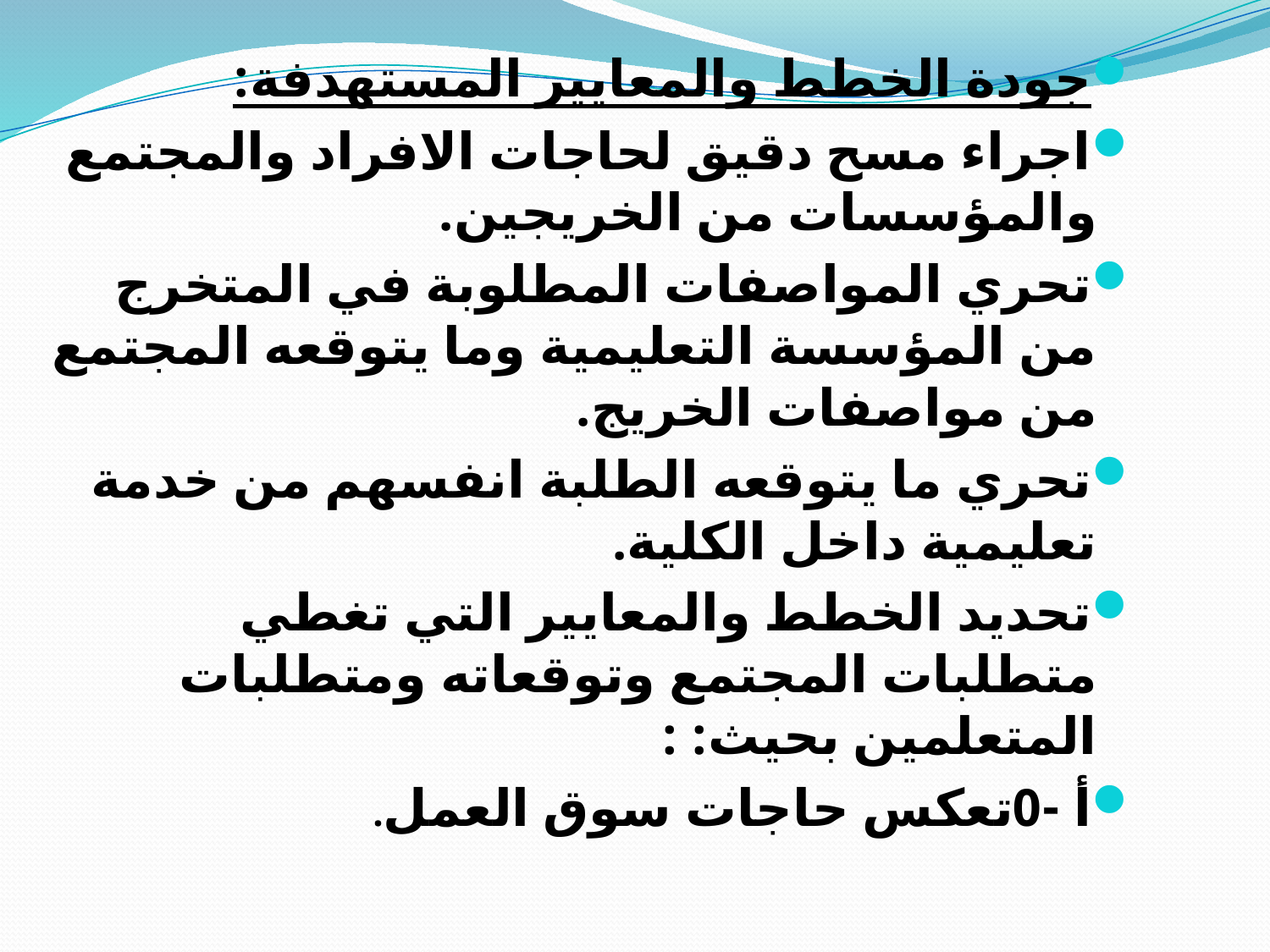

جودة الخطط والمعايير المستهدفة:
اجراء مسح دقيق لحاجات الافراد والمجتمع والمؤسسات من الخريجين.
تحري المواصفات المطلوبة في المتخرج من المؤسسة التعليمية وما يتوقعه المجتمع من مواصفات الخريج.
تحري ما يتوقعه الطلبة انفسهم من خدمة تعليمية داخل الكلية.
تحديد الخطط والمعايير التي تغطي متطلبات المجتمع وتوقعاته ومتطلبات المتعلمين بحيث: :
أ -0تعكس حاجات سوق العمل.